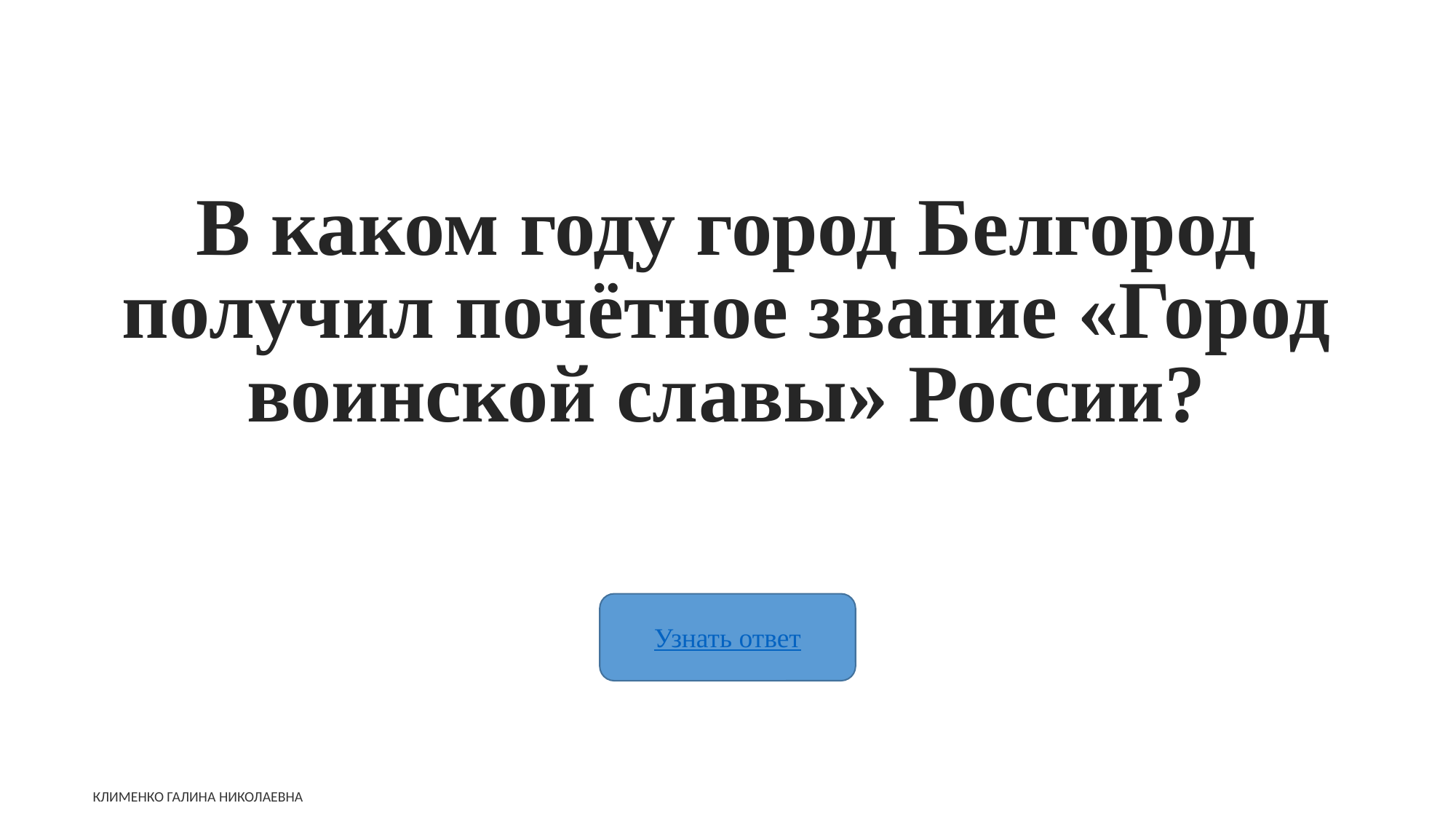

В каком году город Белгород получил почётное звание «Город воинской славы» России?

Узнать ответ
Клименко Галина Николаевна